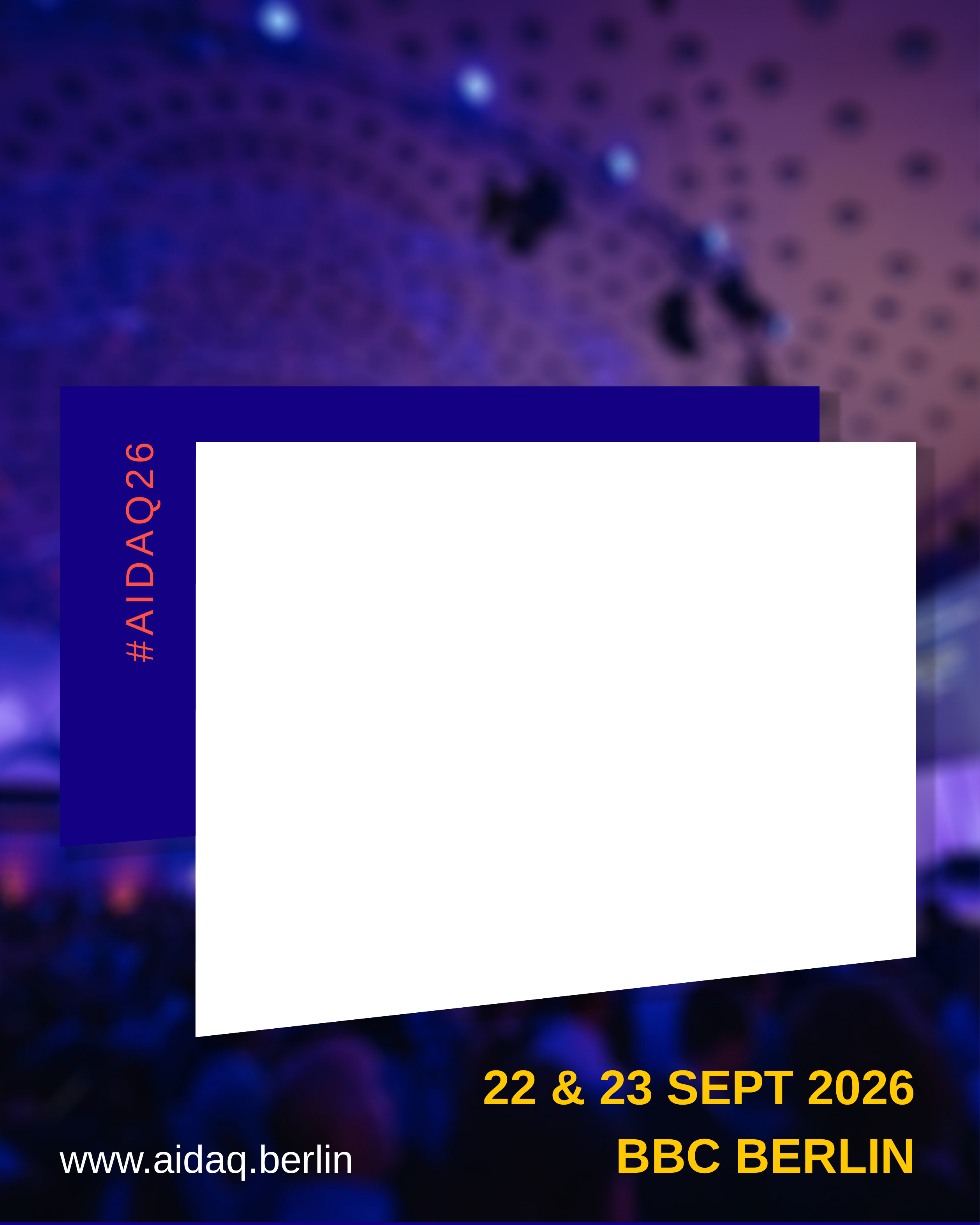

#AIDAQ26
22 & 23 SEPT 2026
BBC BERLIN